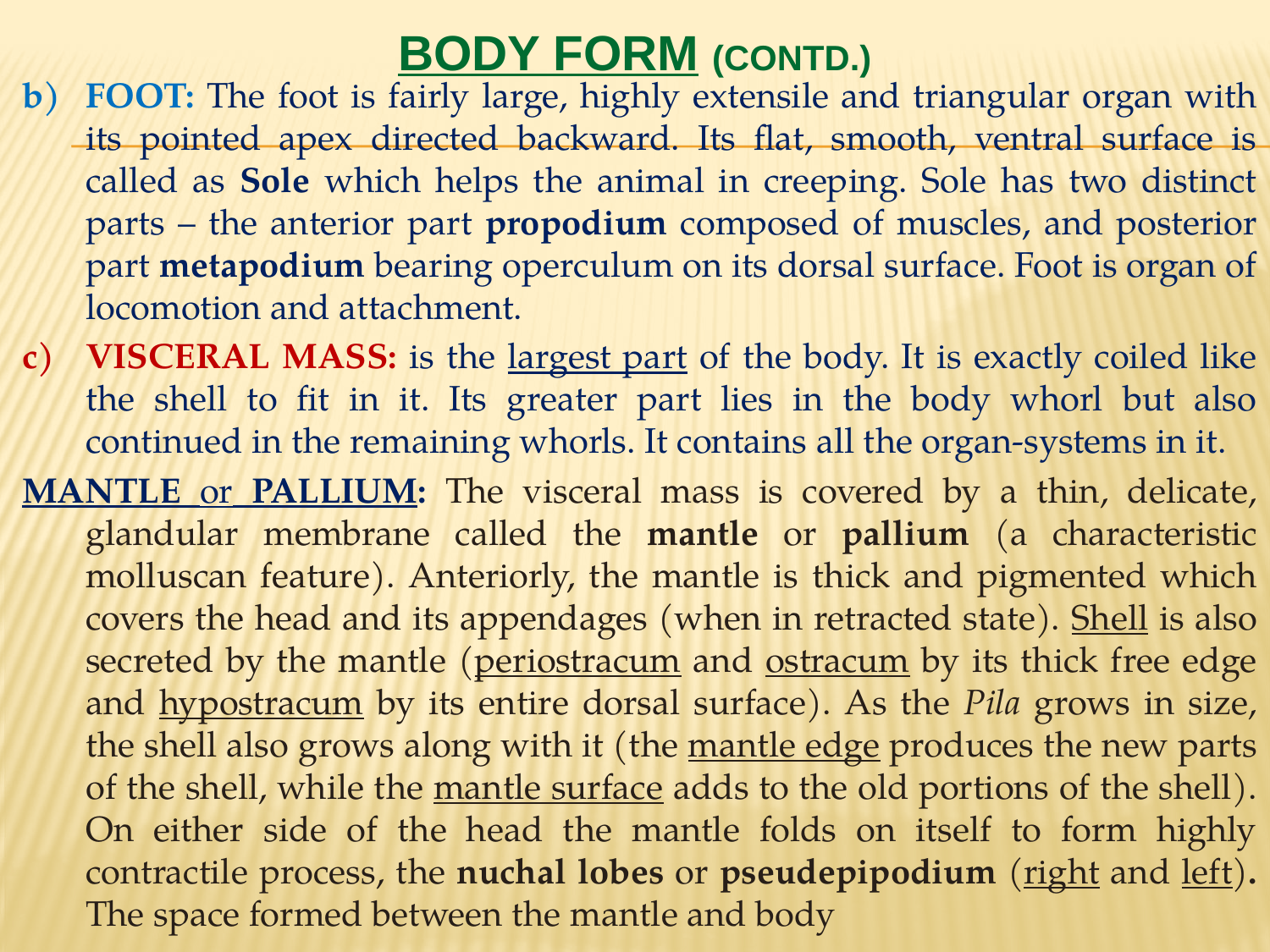

# Body Form (Contd.)
FOOT: The foot is fairly large, highly extensile and triangular organ with its pointed apex directed backward. Its flat, smooth, ventral surface is called as Sole which helps the animal in creeping. Sole has two distinct parts – the anterior part propodium composed of muscles, and posterior part metapodium bearing operculum on its dorsal surface. Foot is organ of locomotion and attachment.
VISCERAL MASS: is the largest part of the body. It is exactly coiled like the shell to fit in it. Its greater part lies in the body whorl but also continued in the remaining whorls. It contains all the organ-systems in it.
MANTLE or PALLIUM: The visceral mass is covered by a thin, delicate, glandular membrane called the mantle or pallium (a characteristic molluscan feature). Anteriorly, the mantle is thick and pigmented which covers the head and its appendages (when in retracted state). Shell is also secreted by the mantle (periostracum and ostracum by its thick free edge and hypostracum by its entire dorsal surface). As the Pila grows in size, the shell also grows along with it (the mantle edge produces the new parts of the shell, while the mantle surface adds to the old portions of the shell). On either side of the head the mantle folds on itself to form highly contractile process, the nuchal lobes or pseudepipodium (right and left). The space formed between the mantle and body